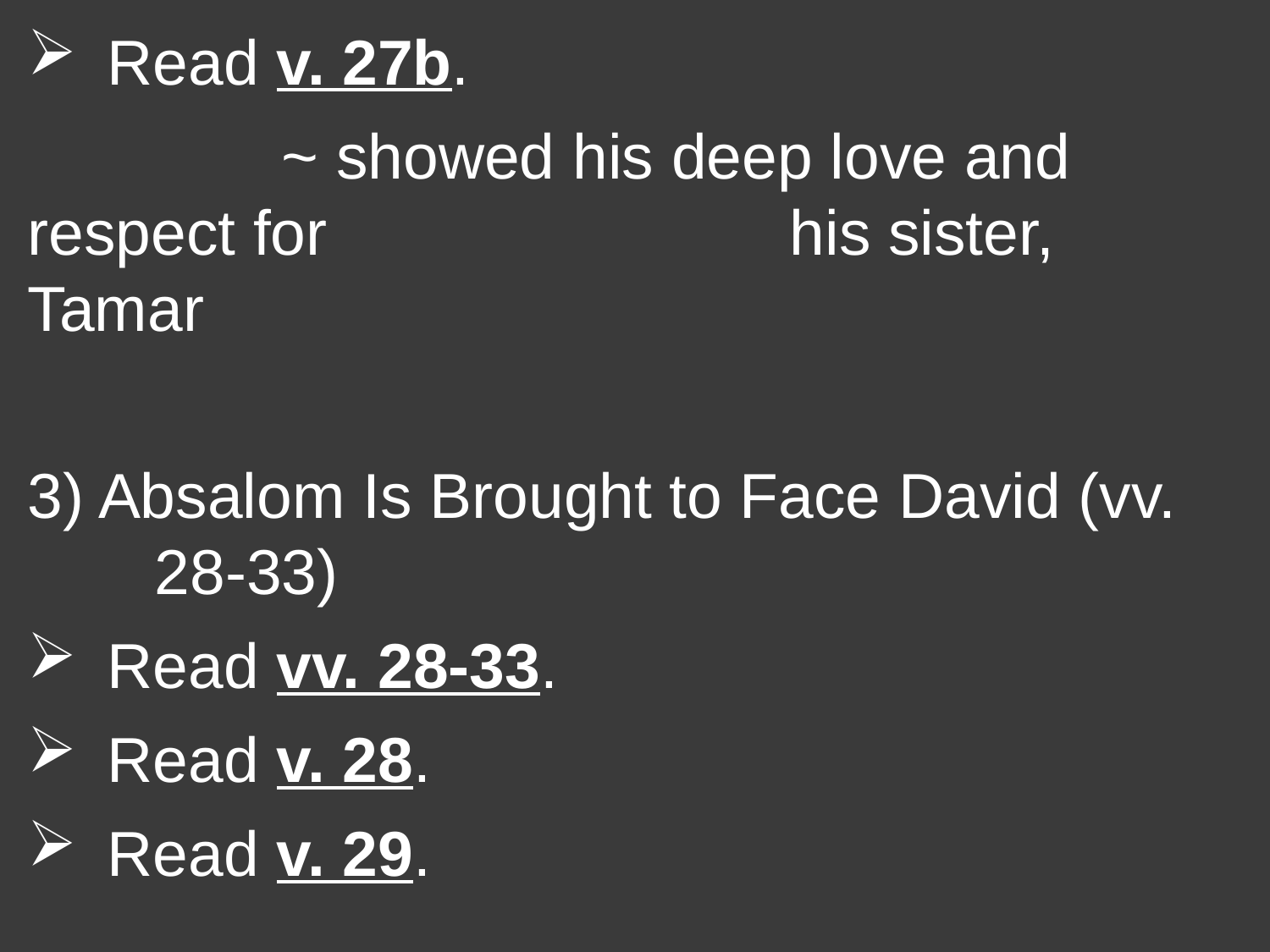

Read v. 27b.
		~ showed his deep love and respect for 				his sister, Tamar

3) Absalom Is Brought to Face David (vv. 	28-33)
Read vv. 28-33.
Read v. 28.
Read v. 29.